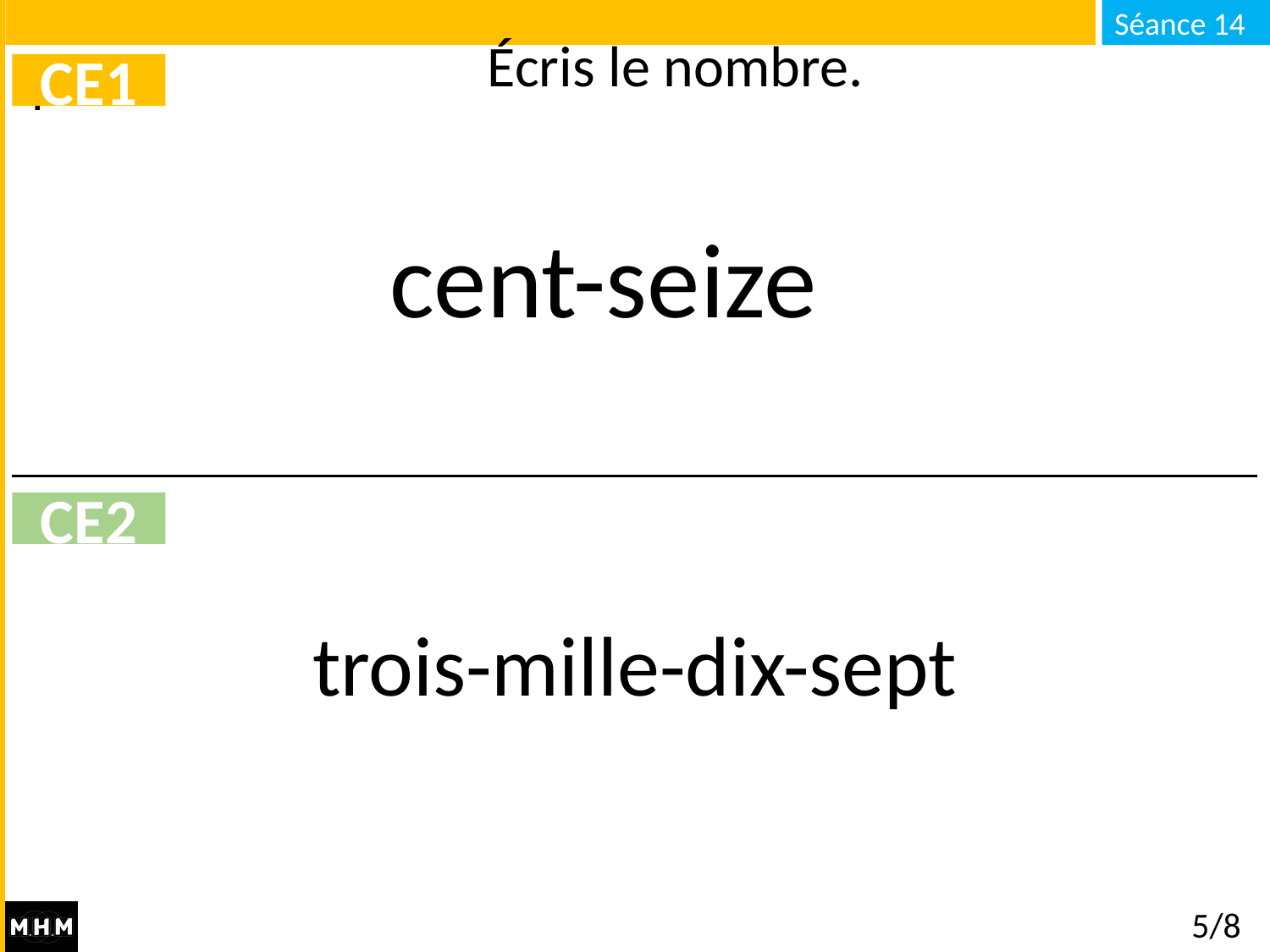

# Écris le nombre.
CE1
cent-seize
CE2
trois-mille-dix-sept
5/8